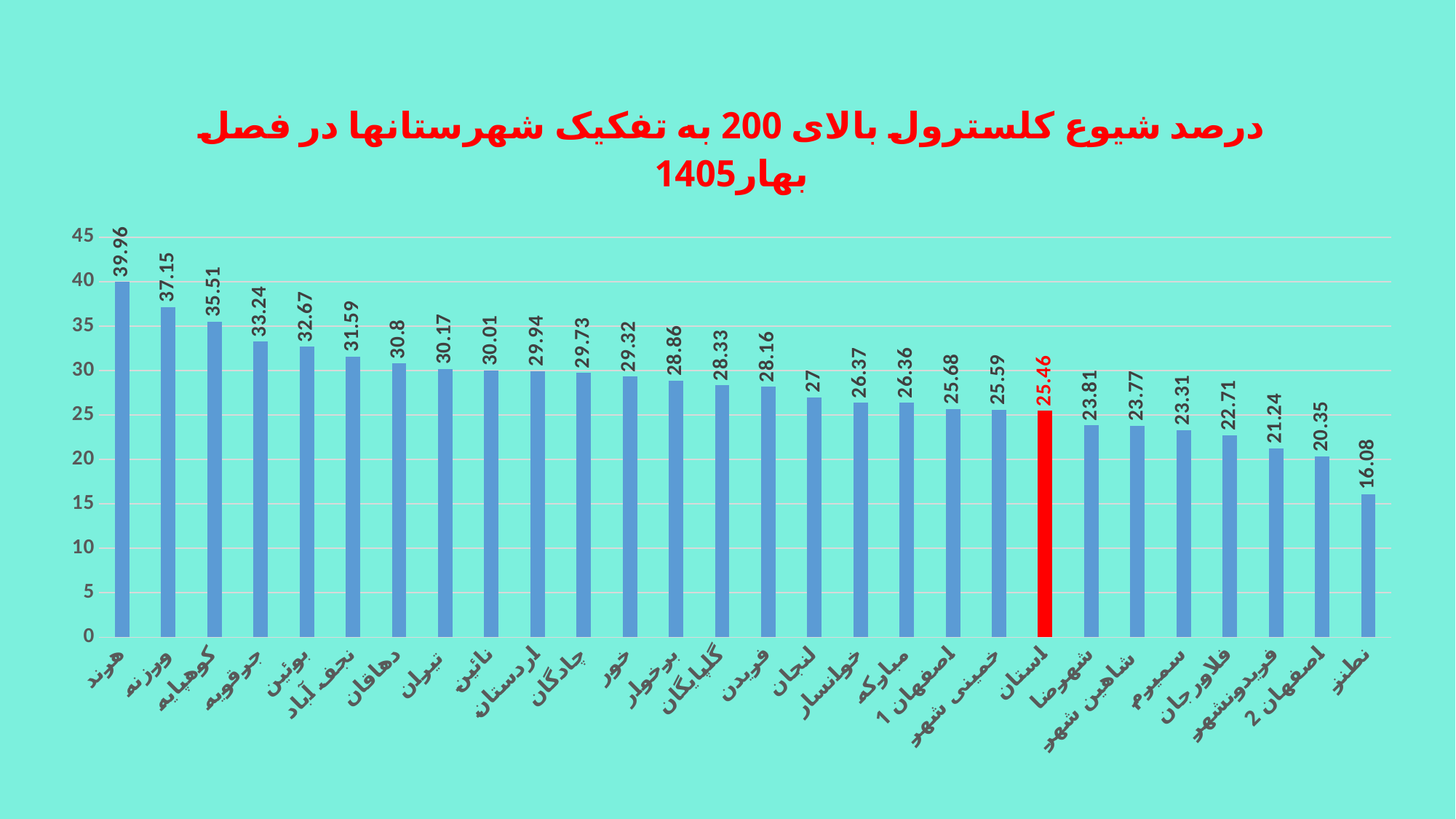

### Chart:

| Category | درصد شیوع کلسترول بالای 200 به تفکیک شهرستانها در فصل بهار1405 |
|---|---|
| هرند | 39.96 |
| ورزنه | 37.15 |
| کوهپایه | 35.51 |
| جرقویه | 33.24 |
| بوئین | 32.67 |
| نجف آباد | 31.59 |
| دهاقان | 30.8 |
| تیران  | 30.17 |
| نائین | 30.01 |
| اردستان | 29.94 |
| چادگان | 29.73 |
| خور | 29.32 |
| برخوار | 28.86 |
| گلپایگان | 28.33 |
| فریدن | 28.16 |
| لنجان | 27.0 |
| خوانسار | 26.37 |
| مبارکه | 26.36 |
| اصفهان 1 | 25.68 |
| خمینی شهر | 25.59 |
| استان | 25.46 |
| شهرضا | 23.81 |
| شاهین شهر  | 23.77 |
| سمیرم | 23.31 |
| فلاورجان | 22.71 |
| فریدونشهر | 21.24 |
| اصفهان 2 | 20.35 |
| نطنز | 16.08 |